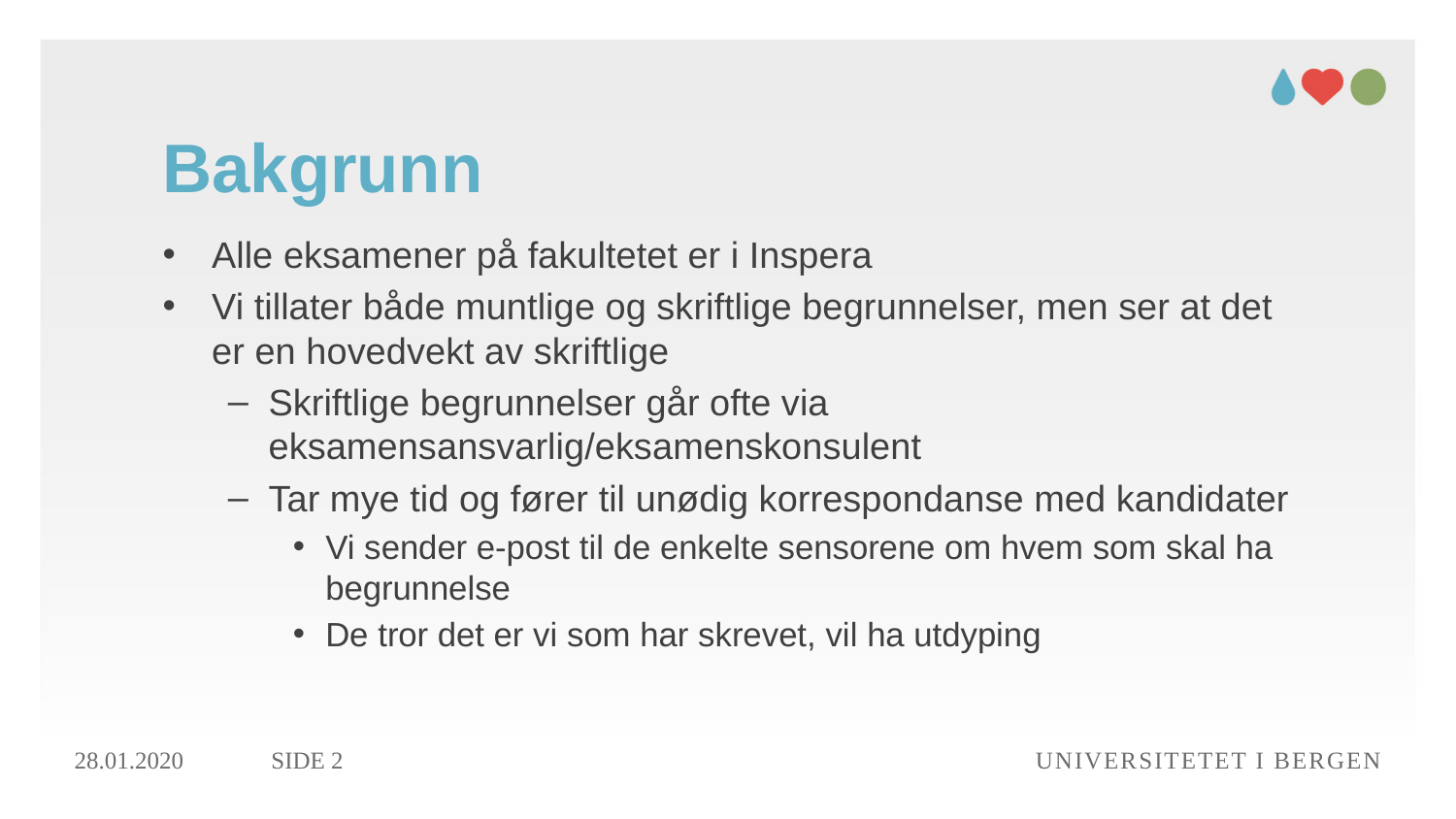

# Bakgrunn
Alle eksamener på fakultetet er i Inspera
Vi tillater både muntlige og skriftlige begrunnelser, men ser at det er en hovedvekt av skriftlige
Skriftlige begrunnelser går ofte via eksamensansvarlig/eksamenskonsulent
Tar mye tid og fører til unødig korrespondanse med kandidater
Vi sender e-post til de enkelte sensorene om hvem som skal ha begrunnelse
De tror det er vi som har skrevet, vil ha utdyping
28.01.2020
Side 2
Universitetet i Bergen